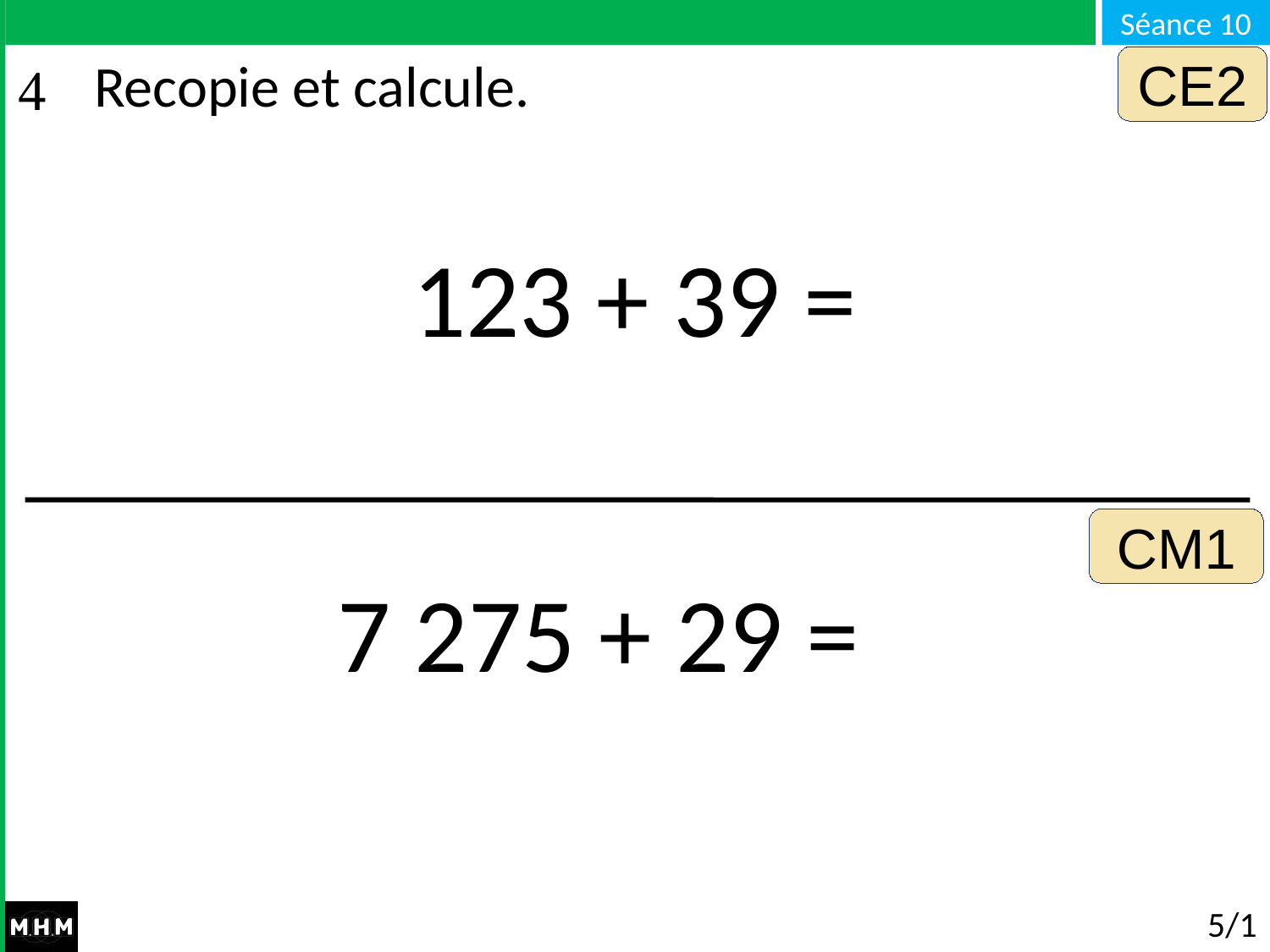

CE2
# Recopie et calcule.
123 + 39 =

CM1
7 275 + 29 =
5/10